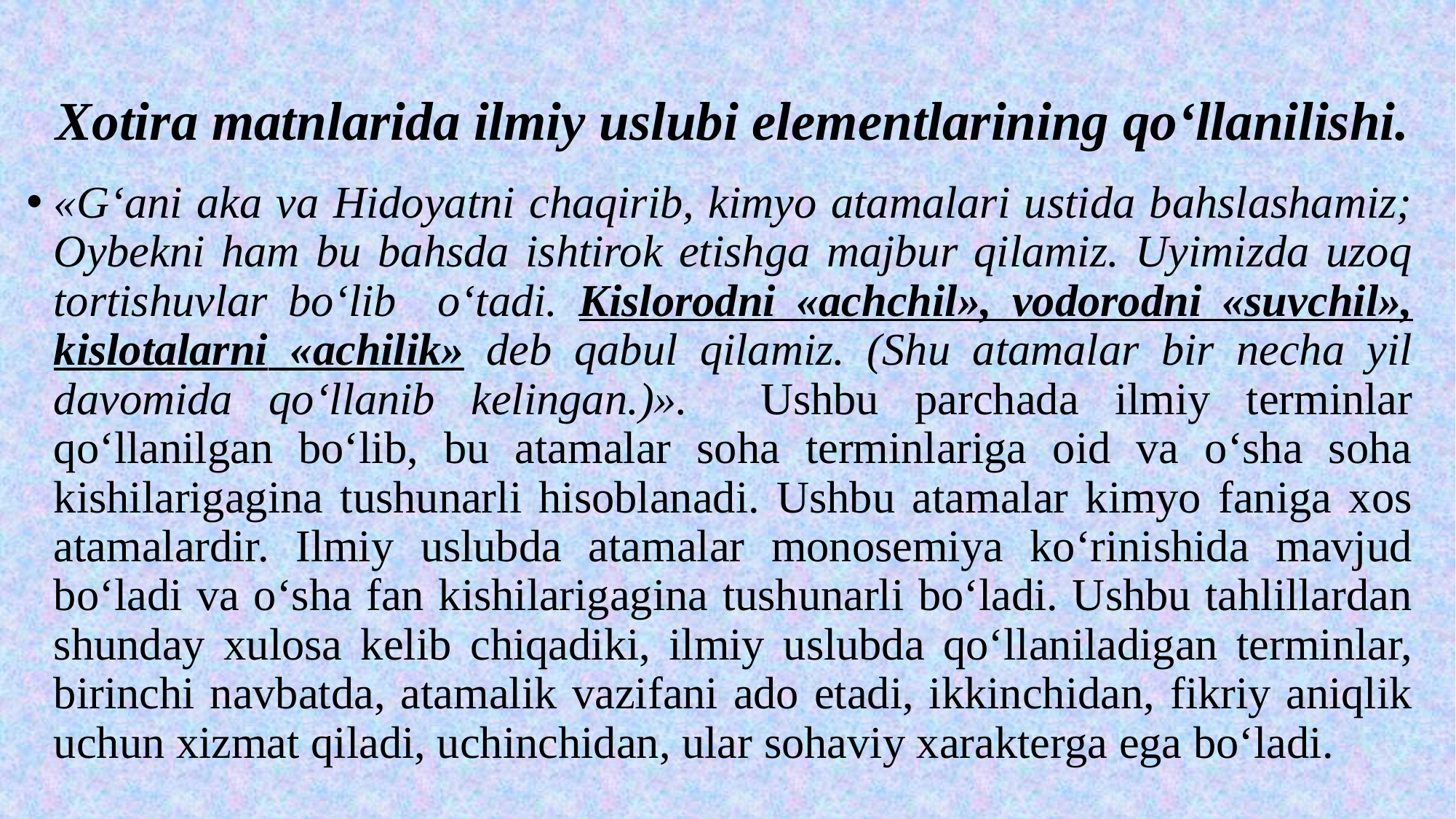

# Xotira matnlarida ilmiy uslubi elementlarining qo‘llanilishi.
«G‘ani aka va Hidoyatni chaqirib, kimyo atamalari ustida bahslashamiz; Oybekni ham bu bahsda ishtirok etishga majbur qilamiz. Uyimizda uzoq tortishuvlar bo‘lib  o‘tadi. Kislorodni «achchil», vodorodni «suvchil», kislotalarni «achilik» deb qabul qilamiz. (Shu atamalar bir necha yil davomida qo‘llanib kelingan.)».  Ushbu parchada ilmiy terminlar qo‘llanilgan bo‘lib, bu atamalar soha terminlariga oid va o‘sha soha kishilarigagina tushunarli hisoblanadi. Ushbu atamalar kimyo faniga xos atamalardir. Ilmiy uslubda atamalar monosemiya ko‘rinishida mavjud bo‘ladi va o‘sha fan kishilarigagina tushunarli bo‘ladi. Ushbu tahlillardan shunday xulosa kelib chiqadiki, ilmiy uslubda qo‘llaniladigan terminlar, birinchi navbatda, atamalik vazifani ado etadi, ikkinchidan, fikriy aniqlik uchun xizmat qiladi, uchinchidan, ular sohaviy xarakterga ega bo‘ladi.